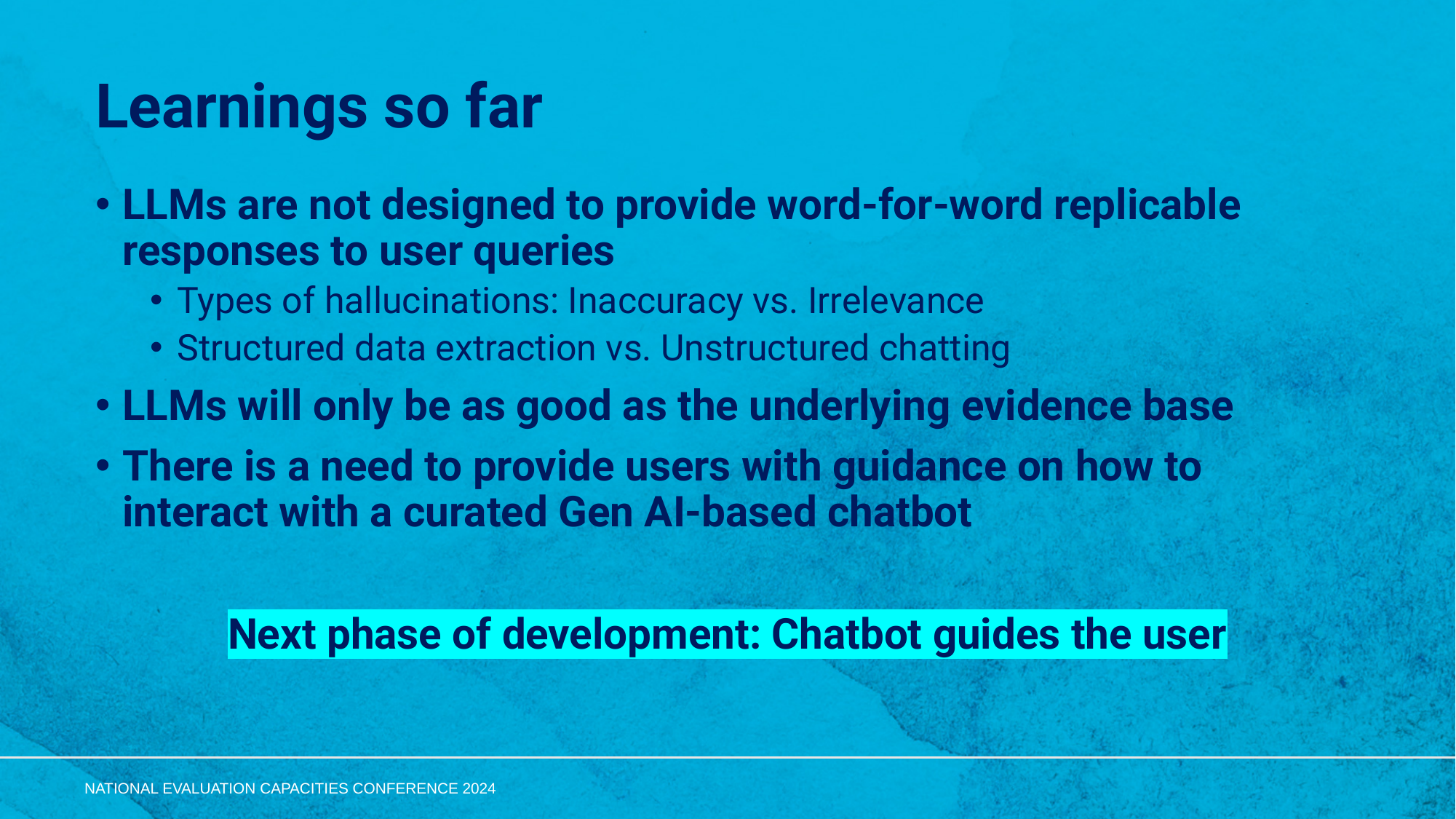

# Learnings so far
LLMs are not designed to provide word-for-word replicable responses to user queries​
Types of hallucinations: Inaccuracy vs. Irrelevance
Structured data extraction vs. Unstructured chatting
LLMs will only be as good as the underlying evidence base
There is a need to provide users with guidance on how to interact with a curated Gen AI-based chatbot​

Next phase of development: Chatbot guides the user